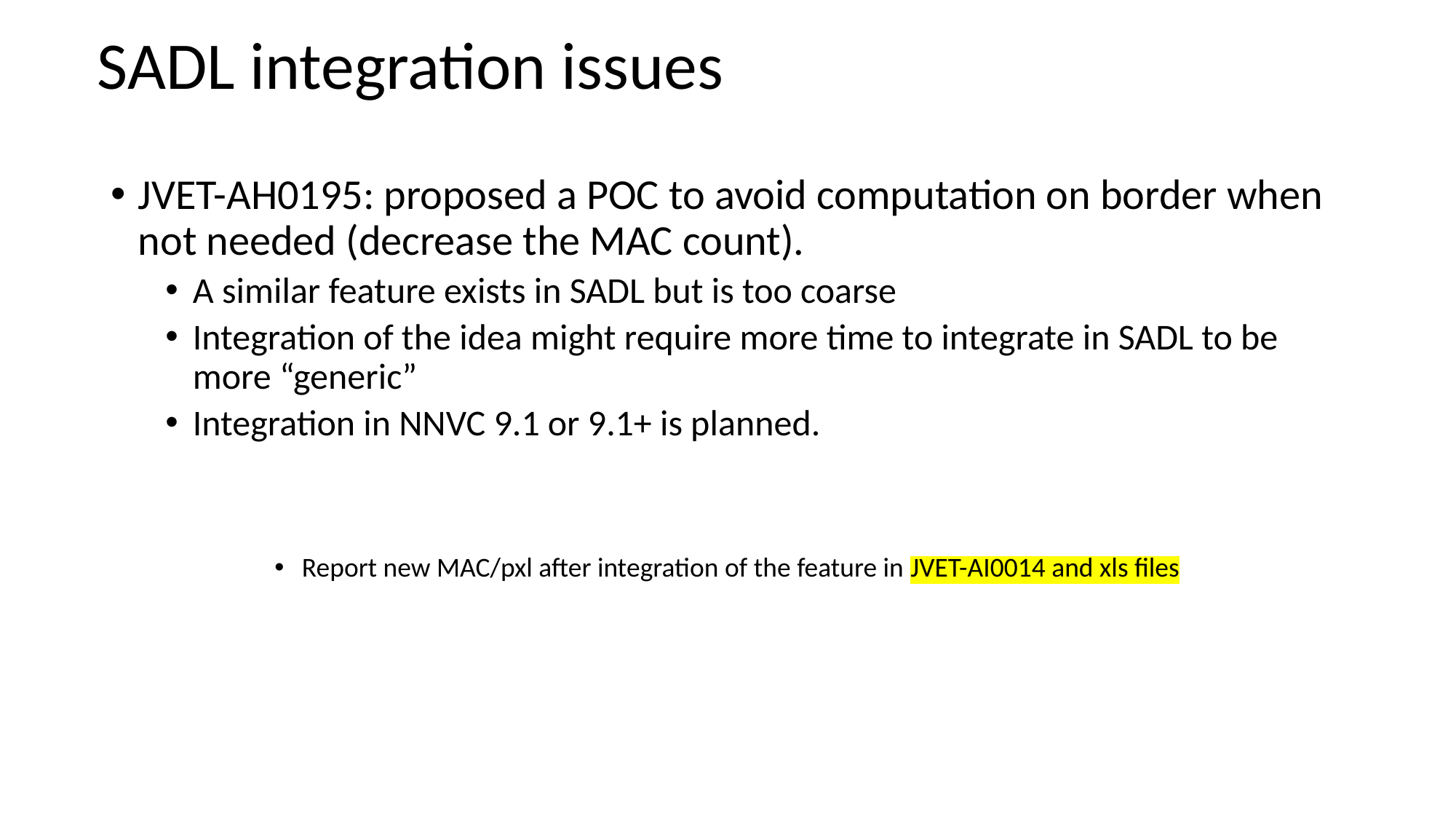

# SADL integration issues
JVET-AH0195: proposed a POC to avoid computation on border when not needed (decrease the MAC count).
A similar feature exists in SADL but is too coarse
Integration of the idea might require more time to integrate in SADL to be more “generic”
Integration in NNVC 9.1 or 9.1+ is planned.

Report new MAC/pxl after integration of the feature in JVET-AI0014 and xls files